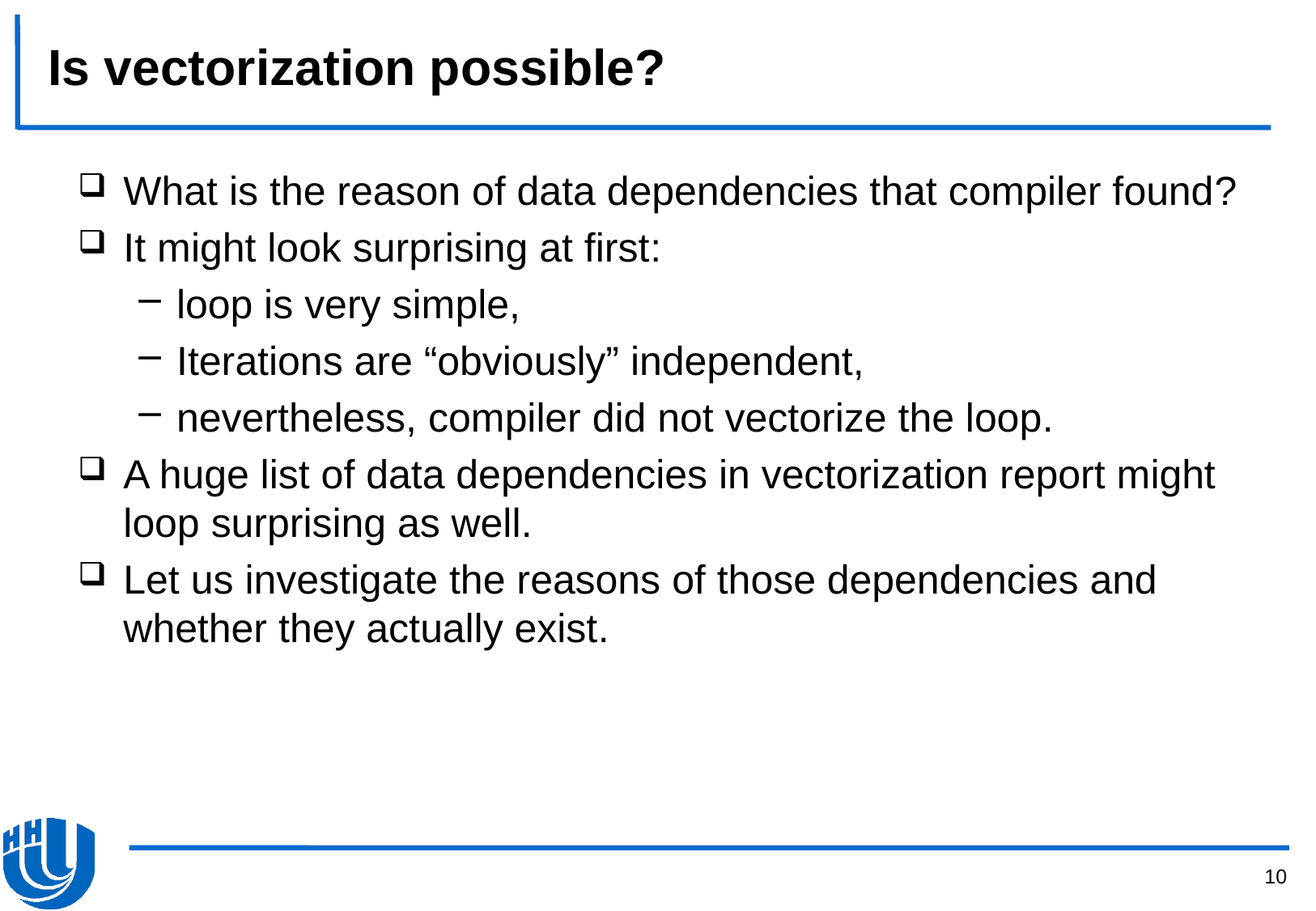

# Is vectorization possible?
What is the reason of data dependencies that compiler found?
It might look surprising at first:
loop is very simple,
Iterations are “obviously” independent,
nevertheless, compiler did not vectorize the loop.
A huge list of data dependencies in vectorization report might loop surprising as well.
Let us investigate the reasons of those dependencies and whether they actually exist.